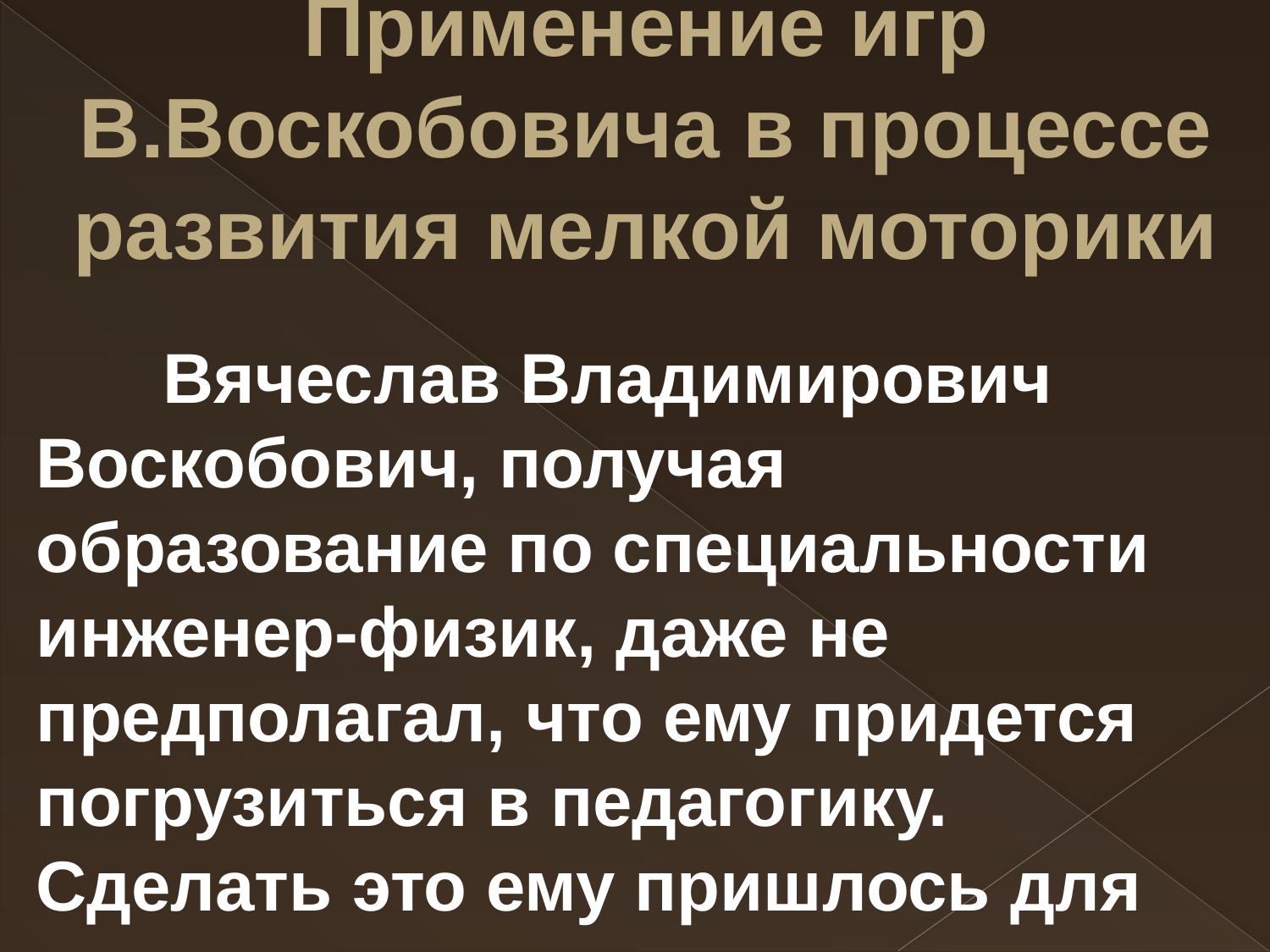

# Применение игр В.Воскобовича в процессе развития мелкой моторики

	Вячеслав Владимирович Воскобович, получая образование по специальности инженер-физик, даже не предполагал, что ему придется погрузиться в педагогику. Сделать это ему пришлось для воспитания и всестороннего развития своих сыновей.